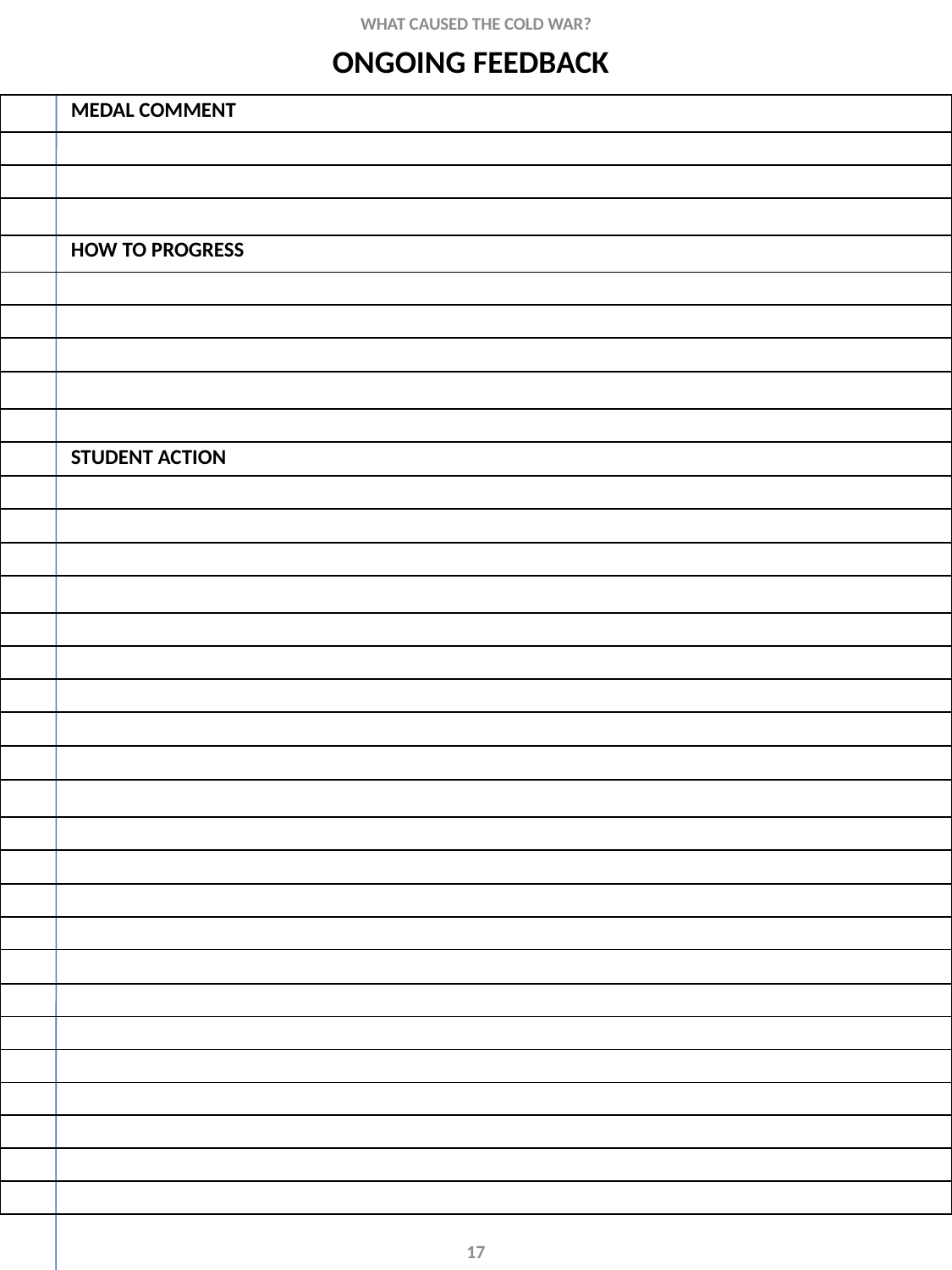

WHAT CAUSED THE COLD WAR?
ONGOING FEEDBACK
| MEDAL COMMENT |
| --- |
|  |
|  |
|  |
| HOW TO PROGRESS |
|  |
|  |
|  |
|  |
|  |
| STUDENT ACTION |
|  |
|  |
|  |
|  |
|  |
|  |
|  |
|  |
|  |
|  |
|  |
|  |
|  |
|  |
|  |
|  |
|  |
|  |
|  |
|  |
|  |
|  |
17